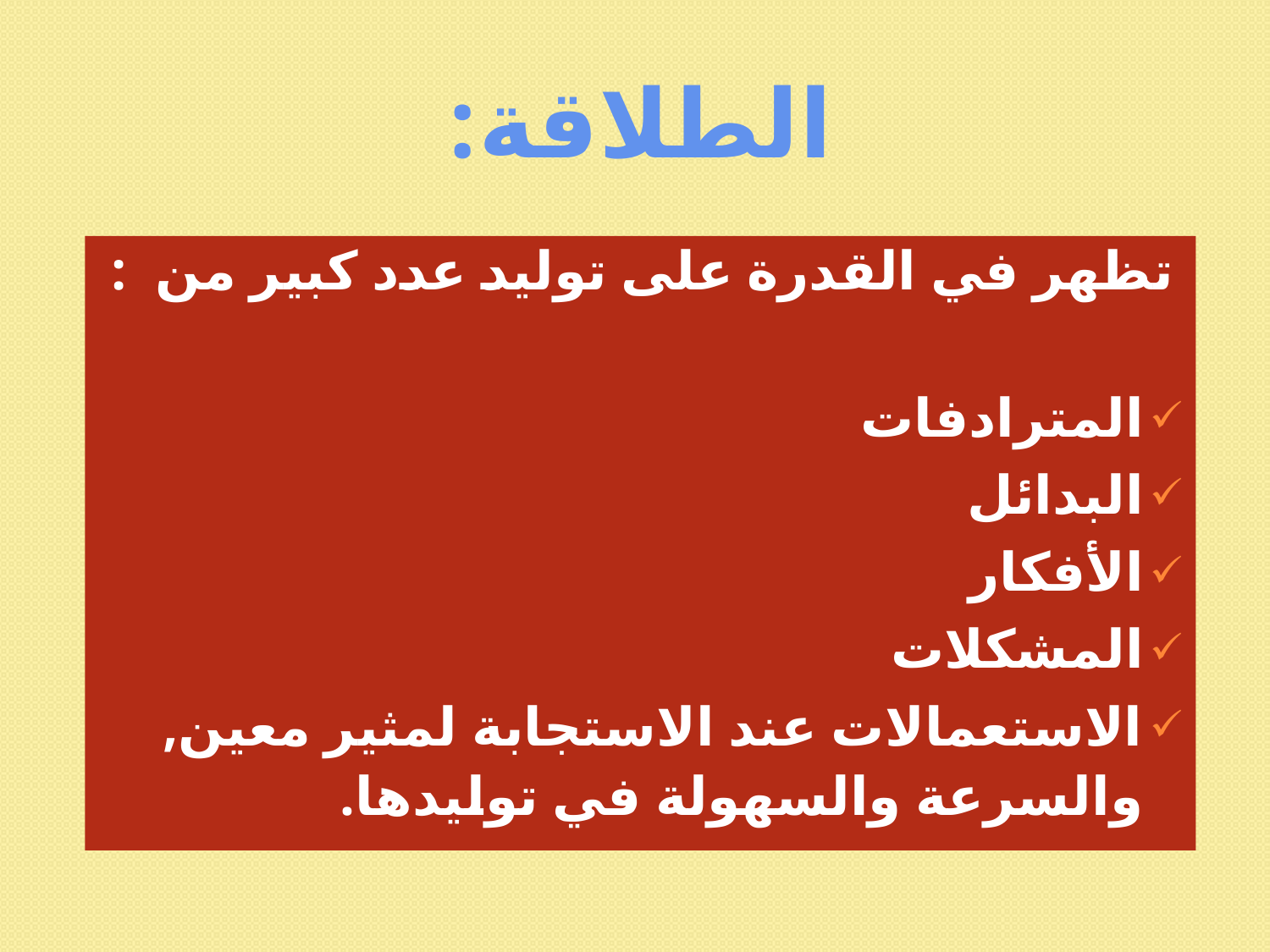

الطلاقة:
تظهر في القدرة على توليد عدد كبير من  :
المترادفات
البدائل
الأفكار
المشكلات
الاستعمالات عند الاستجابة لمثير معين, والسرعة والسهولة في توليدها.